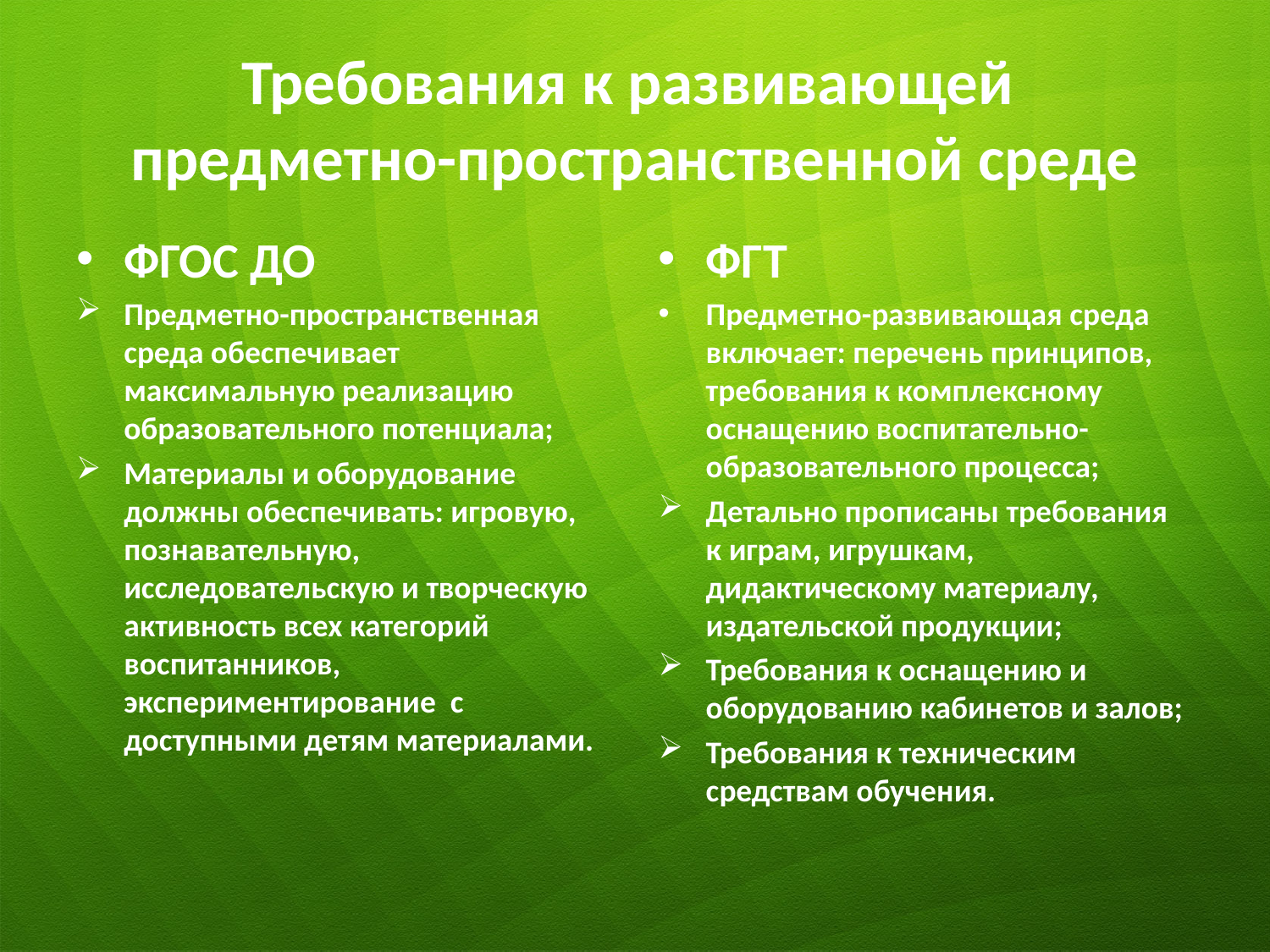

# Требования к развивающей  предметно-пространственной среде
ФГОС ДО
Предметно-пространственная среда обеспечивает  максимальную реализацию образовательного потенциала;
Материалы и оборудование должны обеспечивать: игровую, познавательную, исследовательскую и творческую активность всех категорий воспитанников, экспериментирование  с доступными детям материалами.
ФГТ
Предметно-развивающая среда включает: перечень принципов, требования к комплексному  оснащению воспитательно-образовательного процесса;
Детально прописаны требования  к играм, игрушкам, дидактическому материалу, издательской продукции;
Требования к оснащению и оборудованию кабинетов и залов;
Требования к техническим средствам обучения.